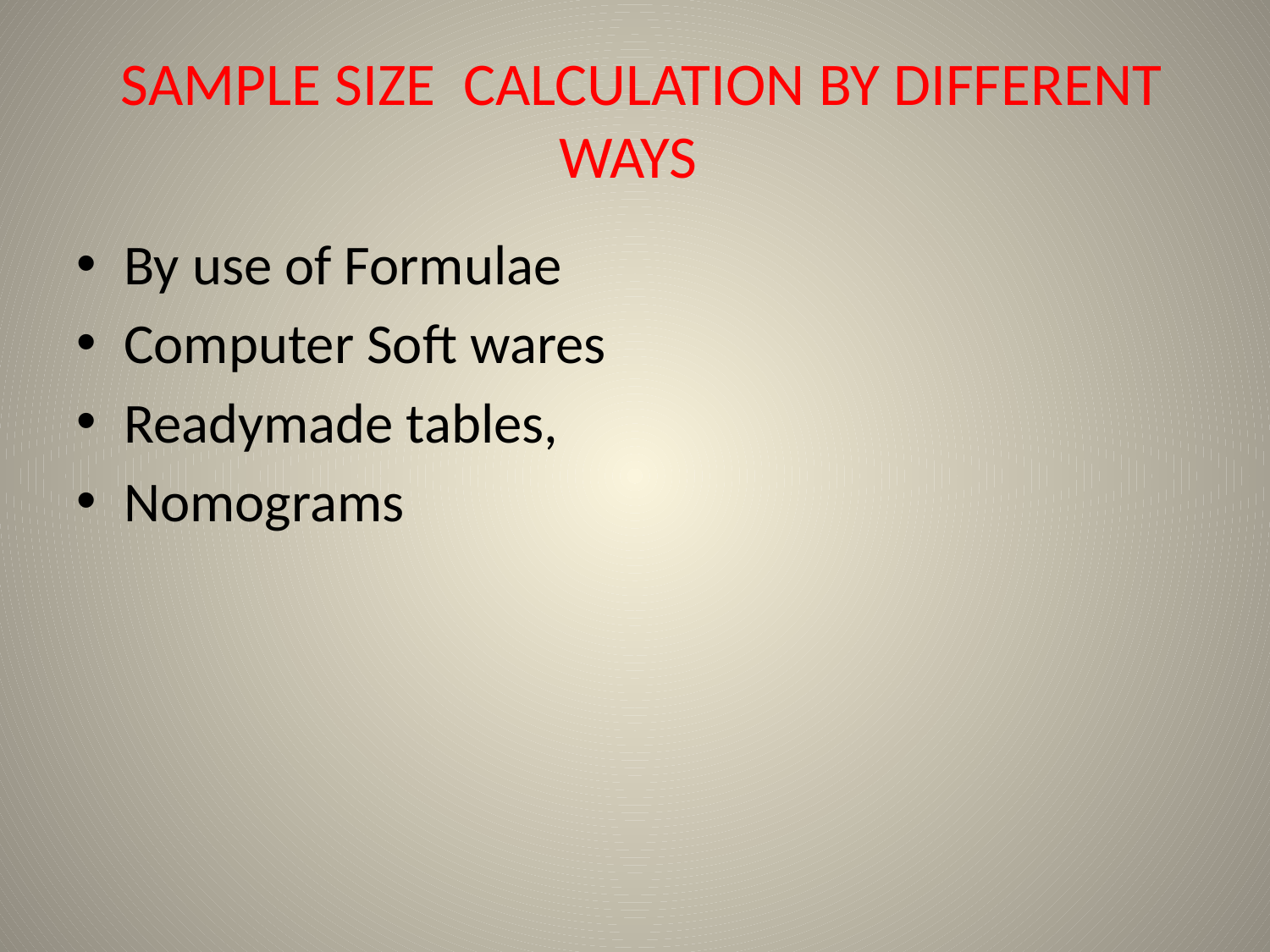

# SAMPLE SIZE  CALCULATION BY DIFFERENT WAYS
By use of Formulae
Computer Soft wares
Readymade tables,
Nomograms